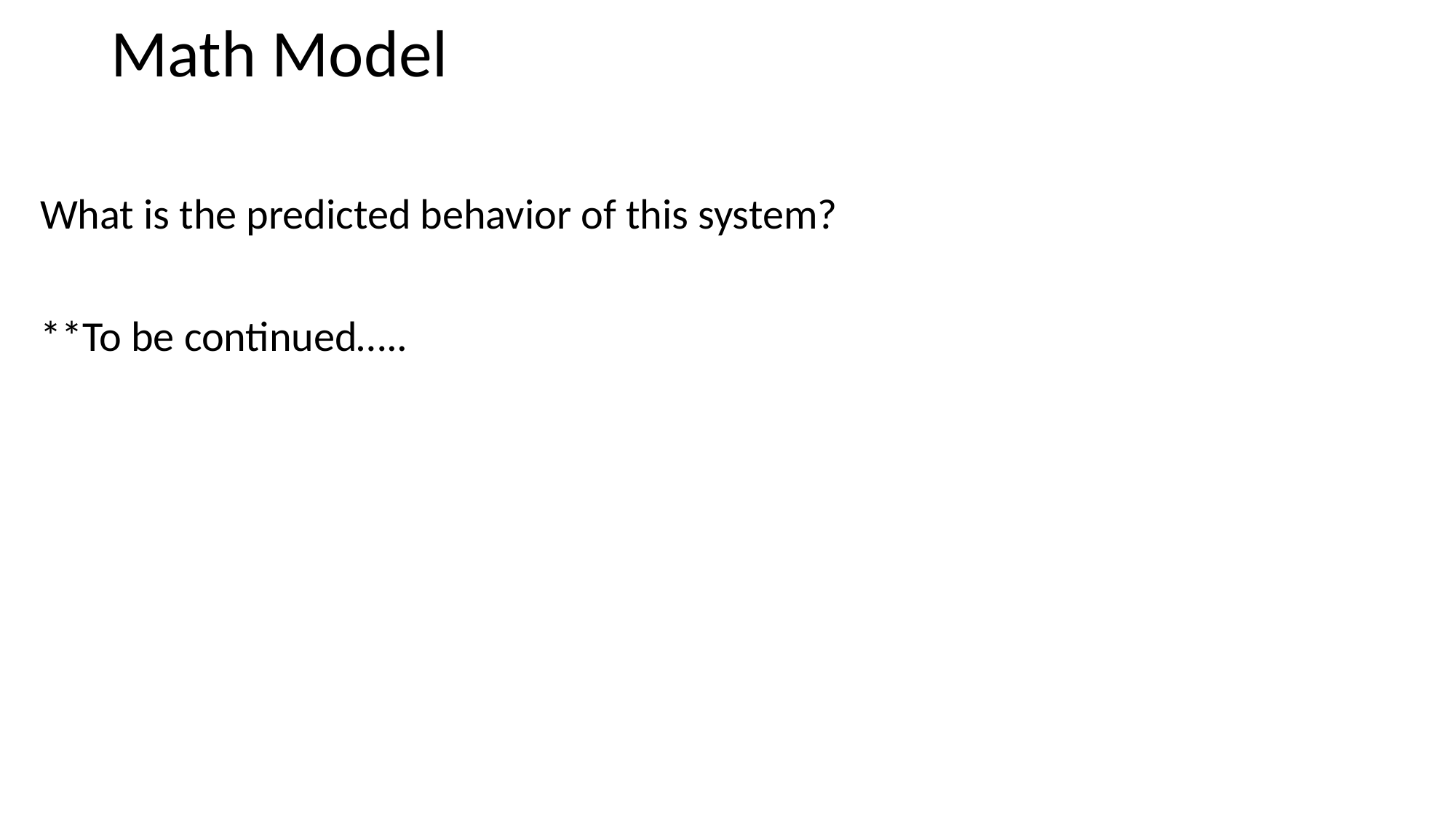

# Math Model

What is the predicted behavior of this system?

**To be continued…..